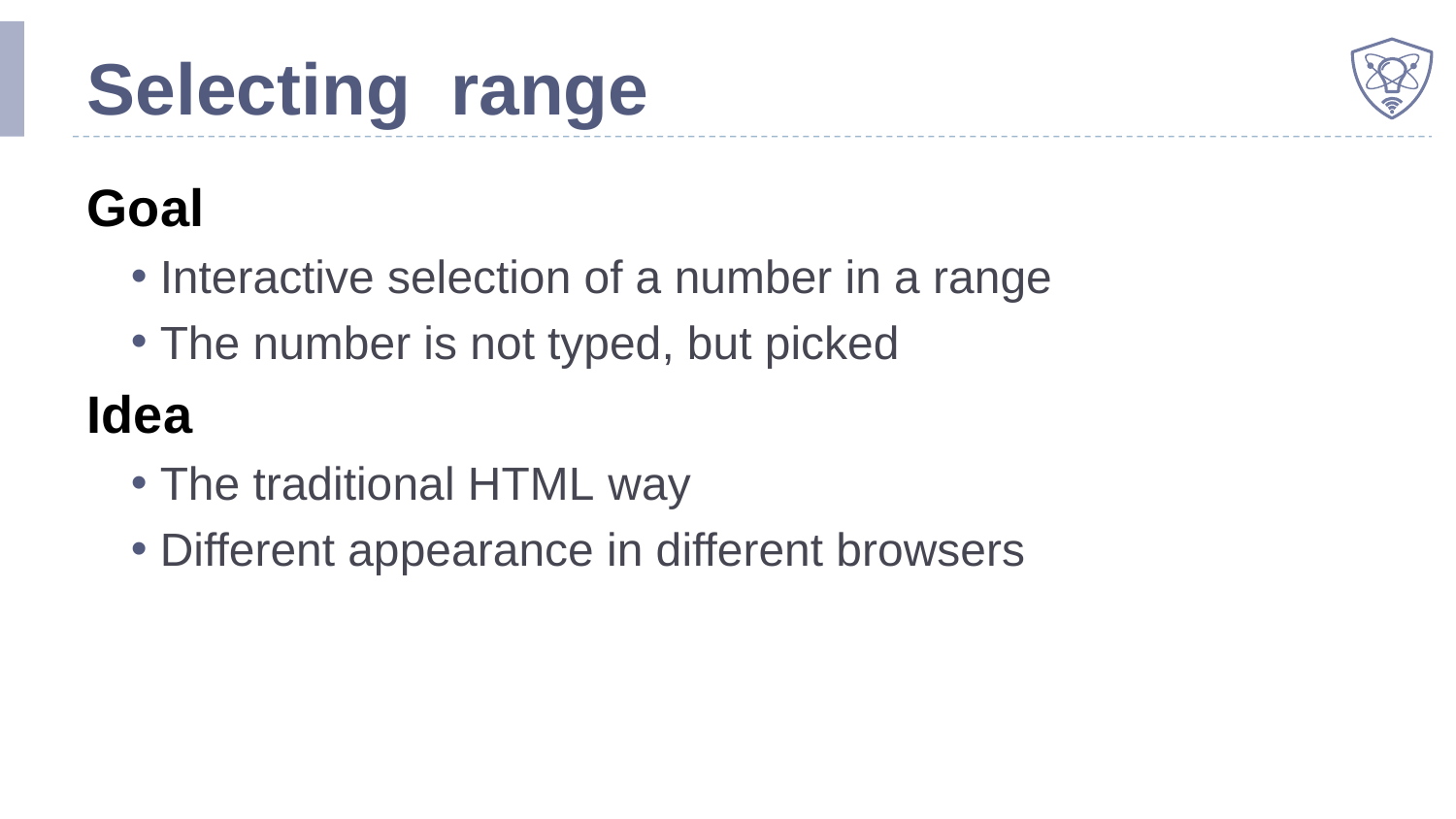

# Selecting  range
Goal
Interactive selection of a number in a range
The number is not typed, but picked
Idea
The traditional HTML way
Different appearance in different browsers